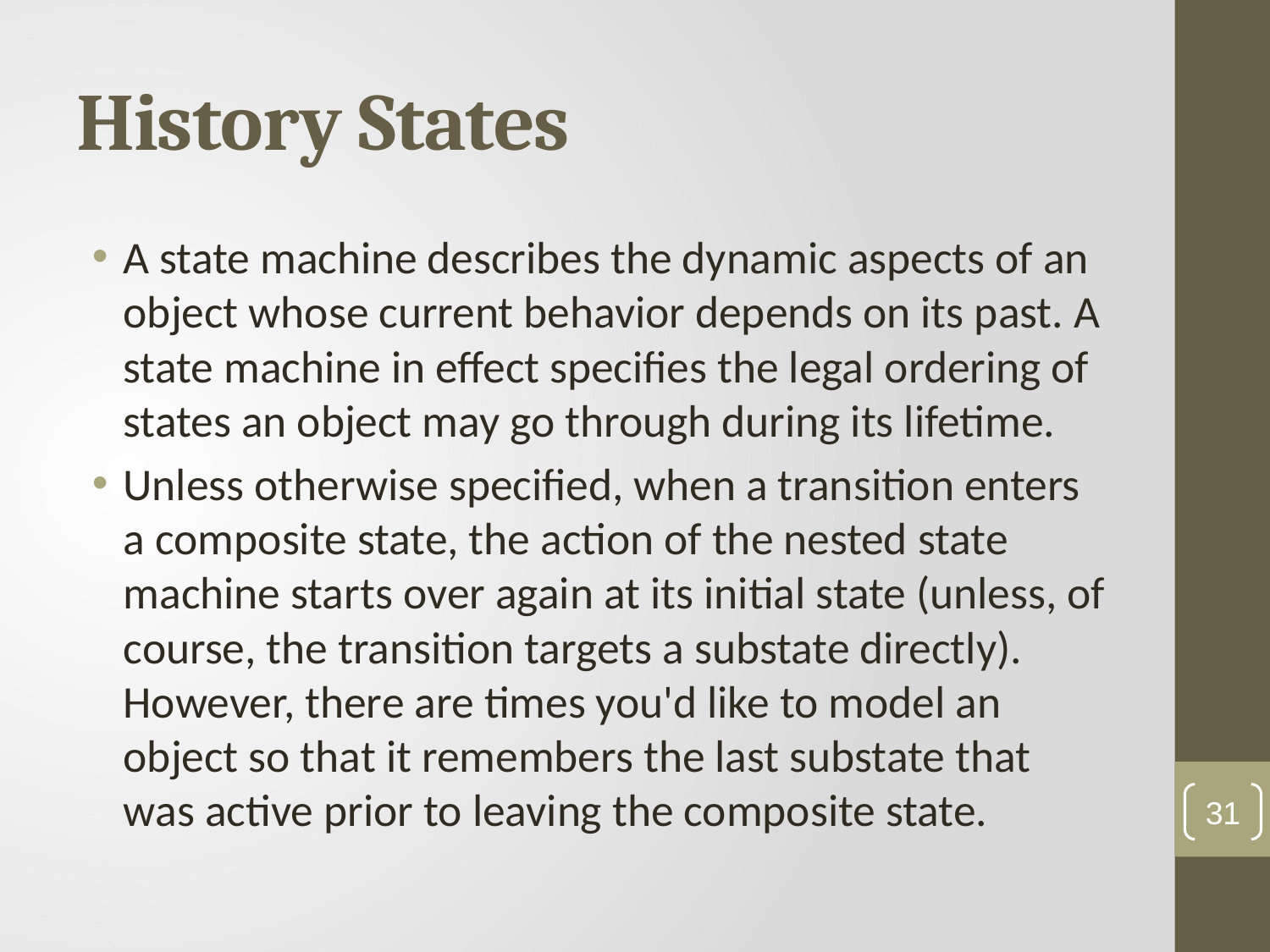

# History States
A state machine describes the dynamic aspects of an object whose current behavior depends on its past. A state machine in effect specifies the legal ordering of states an object may go through during its lifetime.
Unless otherwise specified, when a transition enters a composite state, the action of the nested state machine starts over again at its initial state (unless, of course, the transition targets a substate directly). However, there are times you'd like to model an object so that it remembers the last substate that was active prior to leaving the composite state.
31